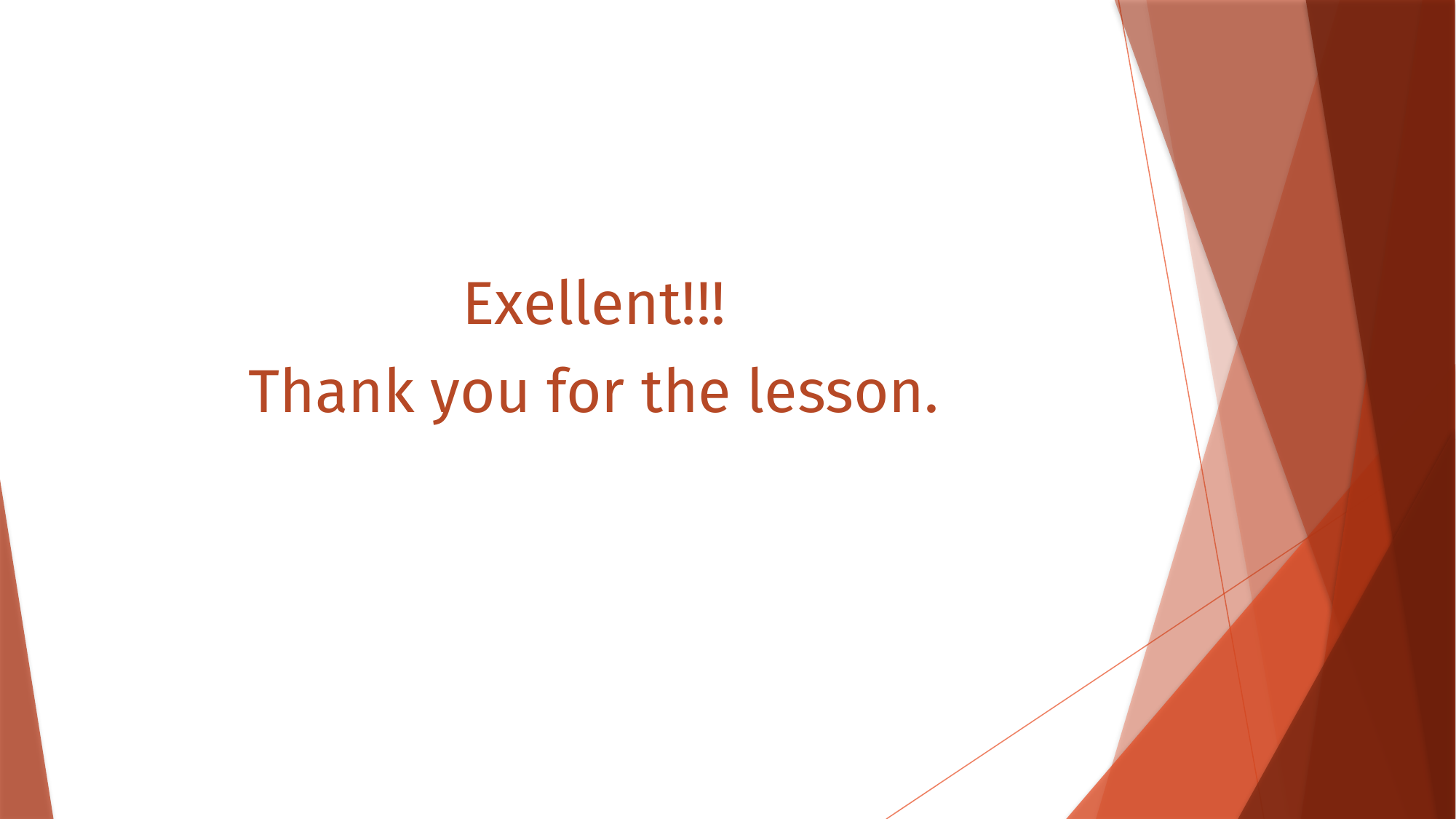

#
Exellent!!!
Thank you for the lesson.